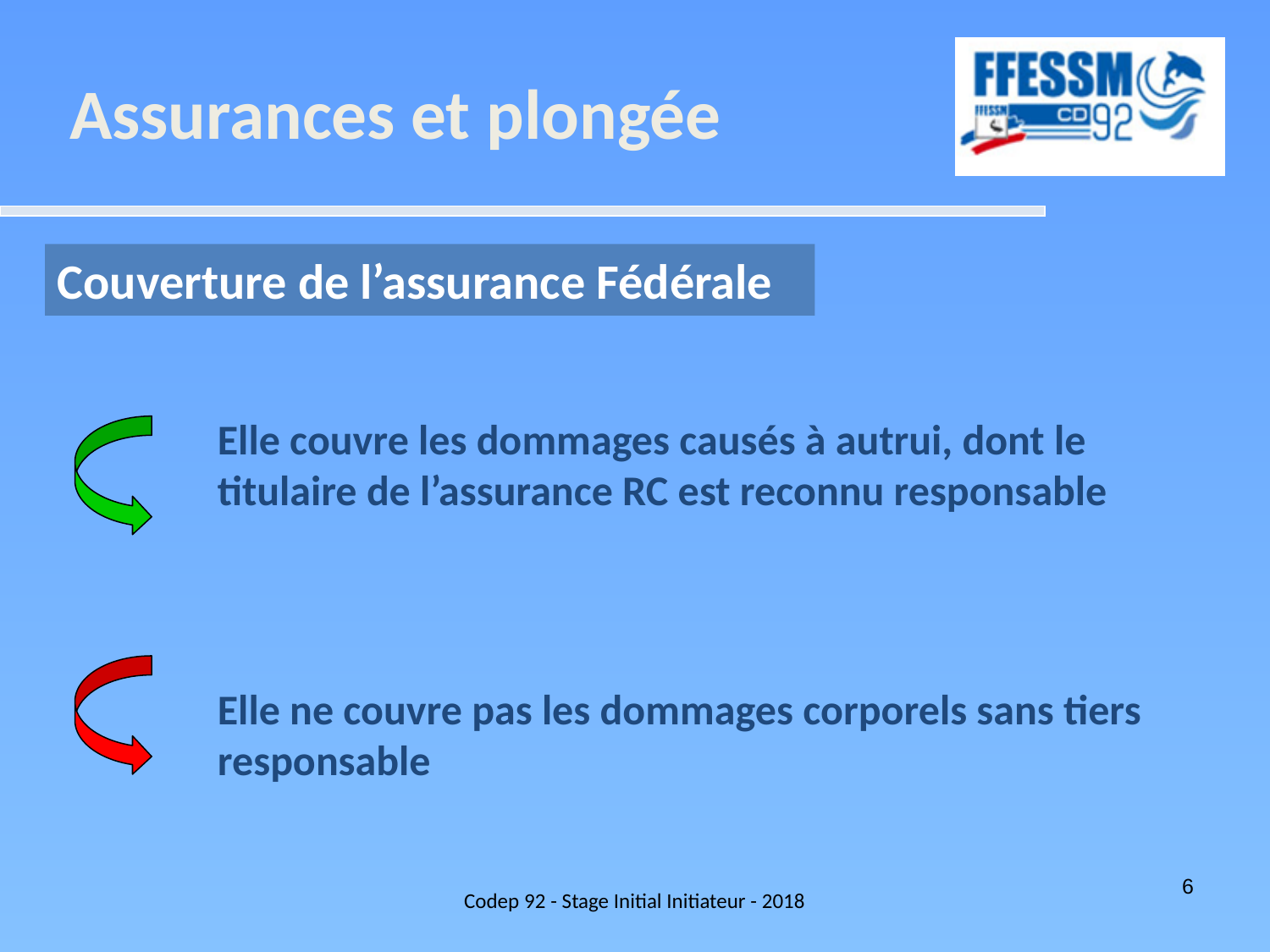

Assurances et plongée
Couverture de l’assurance Fédérale
Elle couvre les dommages causés à autrui, dont le titulaire de l’assurance RC est reconnu responsable

Elle ne couvre pas les dommages corporels sans tiers responsable
Codep 92 - Stage Initial Initiateur - 2018
6